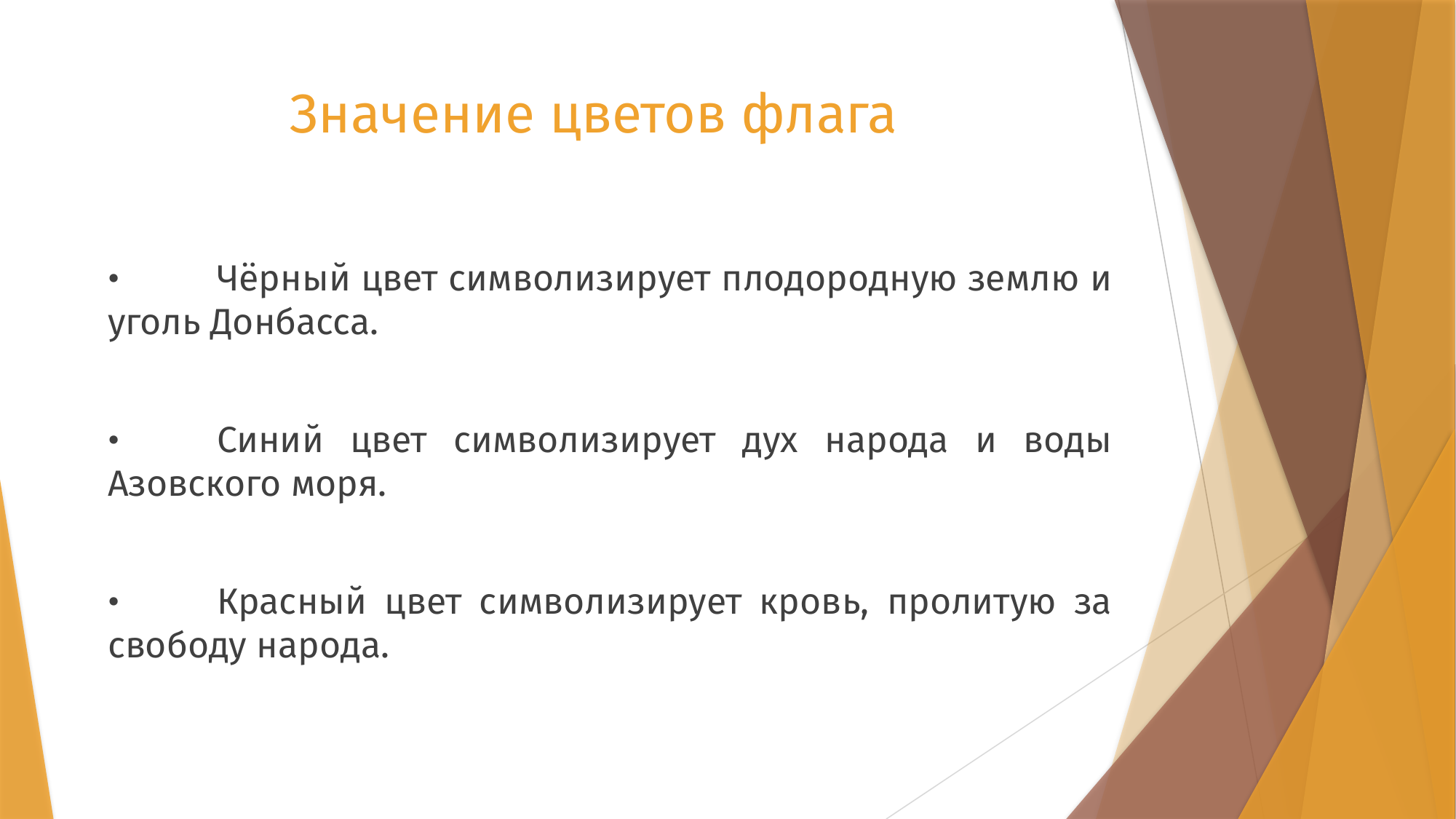

# Значение цветов флага
•	Чёрный цвет символизирует плодородную землю и уголь Донбасса.

•	Синий цвет символизирует дух народа и воды Азовского моря.

•	Красный цвет символизирует кровь, пролитую за свободу народа.